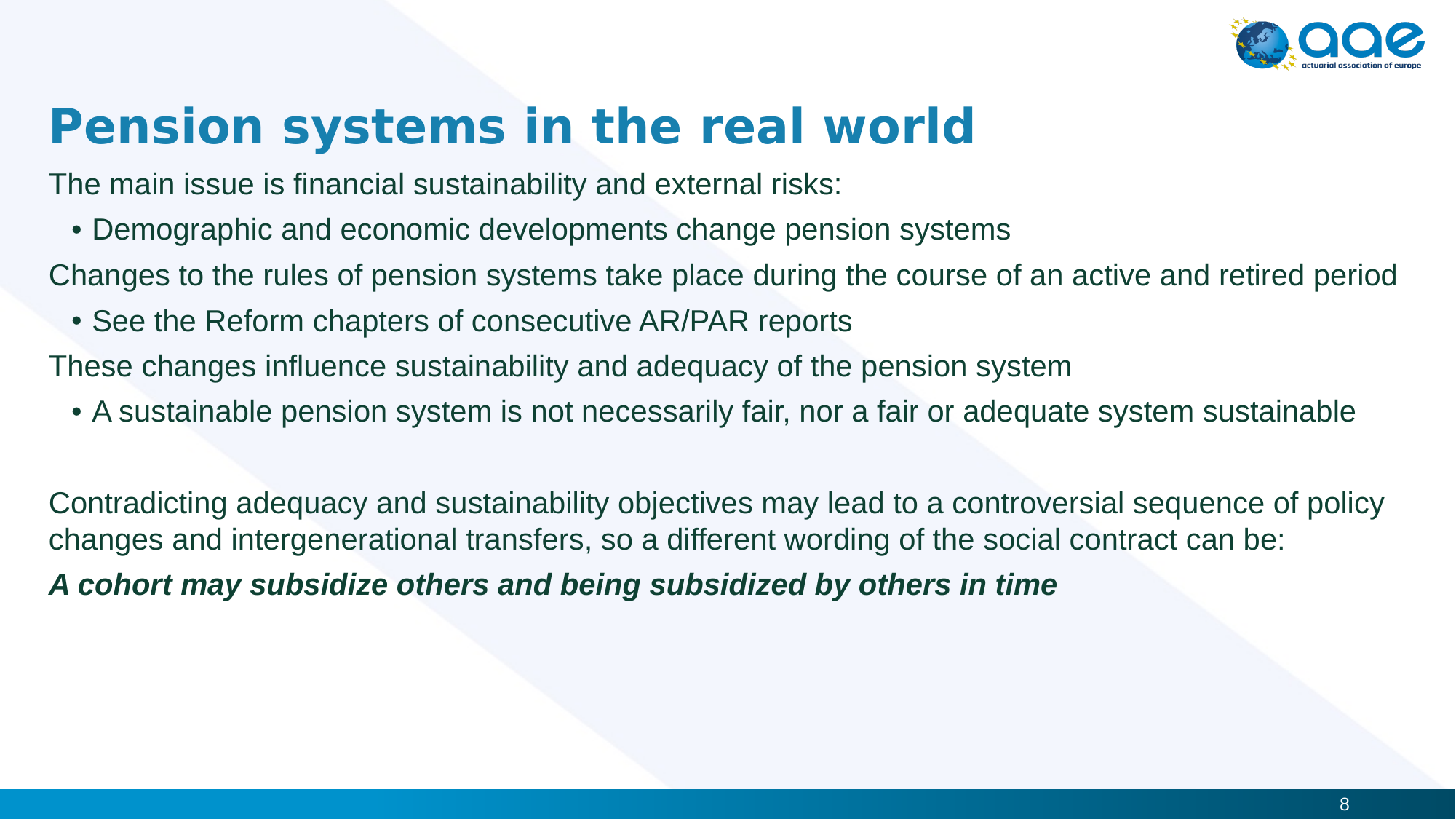

# Pension systems in the real world
The main issue is financial sustainability and external risks:
Demographic and economic developments change pension systems
Changes to the rules of pension systems take place during the course of an active and retired period
See the Reform chapters of consecutive AR/PAR reports
These changes influence sustainability and adequacy of the pension system
A sustainable pension system is not necessarily fair, nor a fair or adequate system sustainable

Contradicting adequacy and sustainability objectives may lead to a controversial sequence of policy changes and intergenerational transfers, so a different wording of the social contract can be:
A cohort may subsidize others and being subsidized by others in time

8